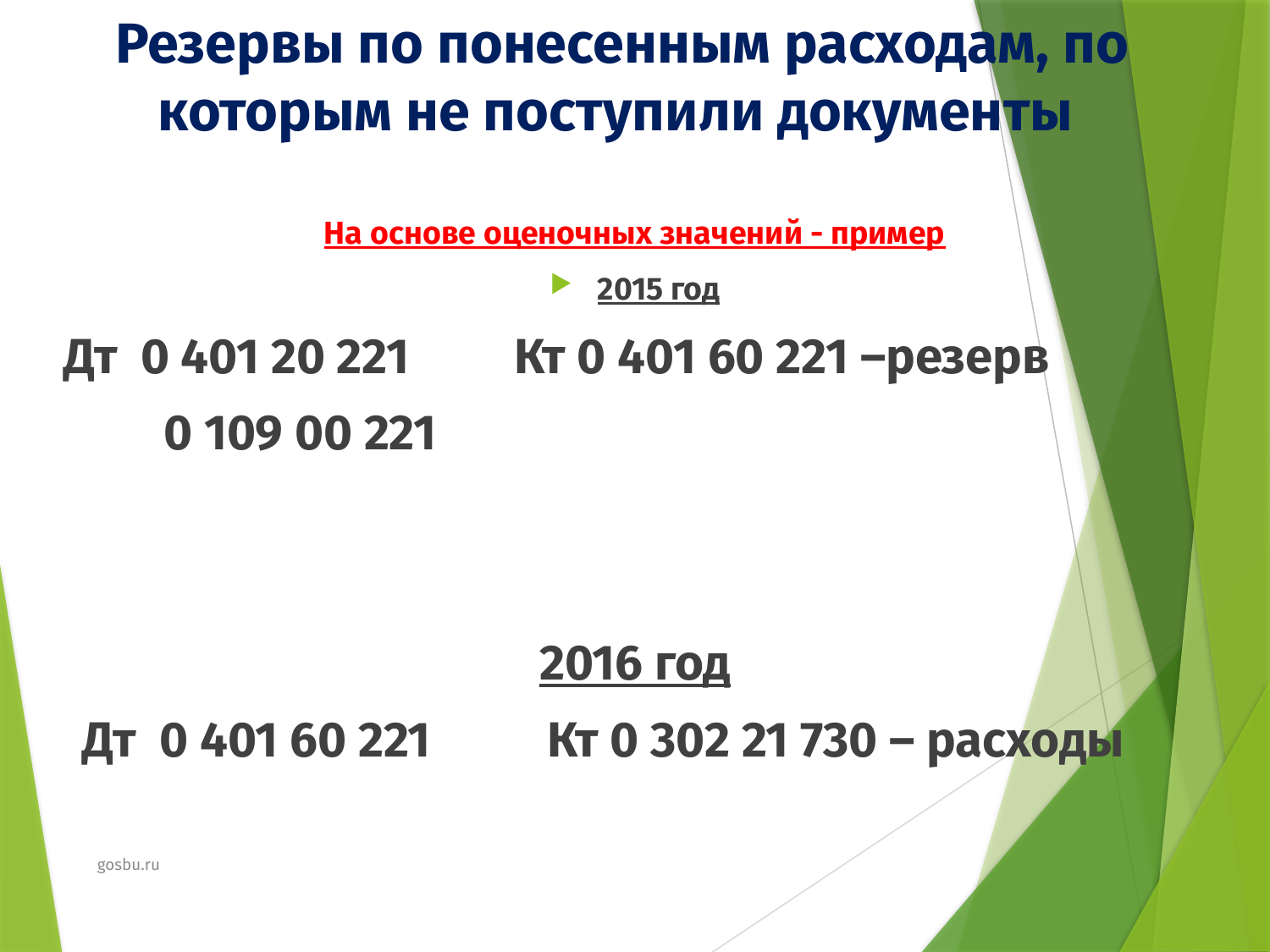

# Резервы по понесенным расходам, по которым не поступили документы
На основе оценочных значений - пример
2015 год
      Дт  0 401 20 221         Кт 0 401 60 221 –резерв
             0 109 00 221

2016 год
      Дт  0 401 60 221          Кт 0 302 21 730 – расходы

gosbu.ru